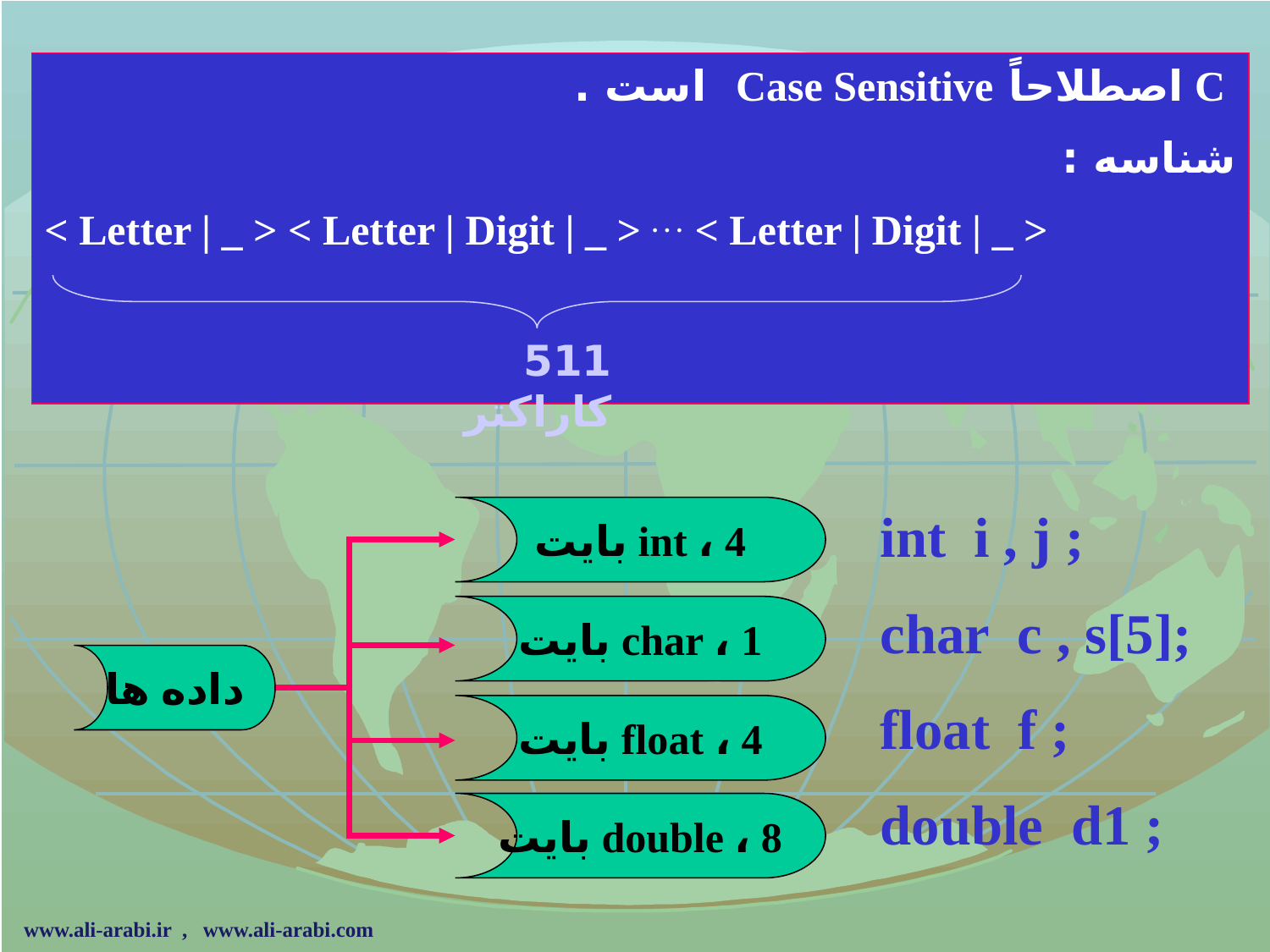

C اصطلاحاً Case Sensitive  است .
شناسه :
< Letter | _ > < Letter | Digit | _ > . . .  < Letter | Digit | _ >

511 كاراكتر
int  i , j ;
char  c , s[5];
float  f ;
double  d1 ;
int ، 4 بایت
char ، 1 بایت
داده ها
float ، 4 بایت
double ، 8 بایت